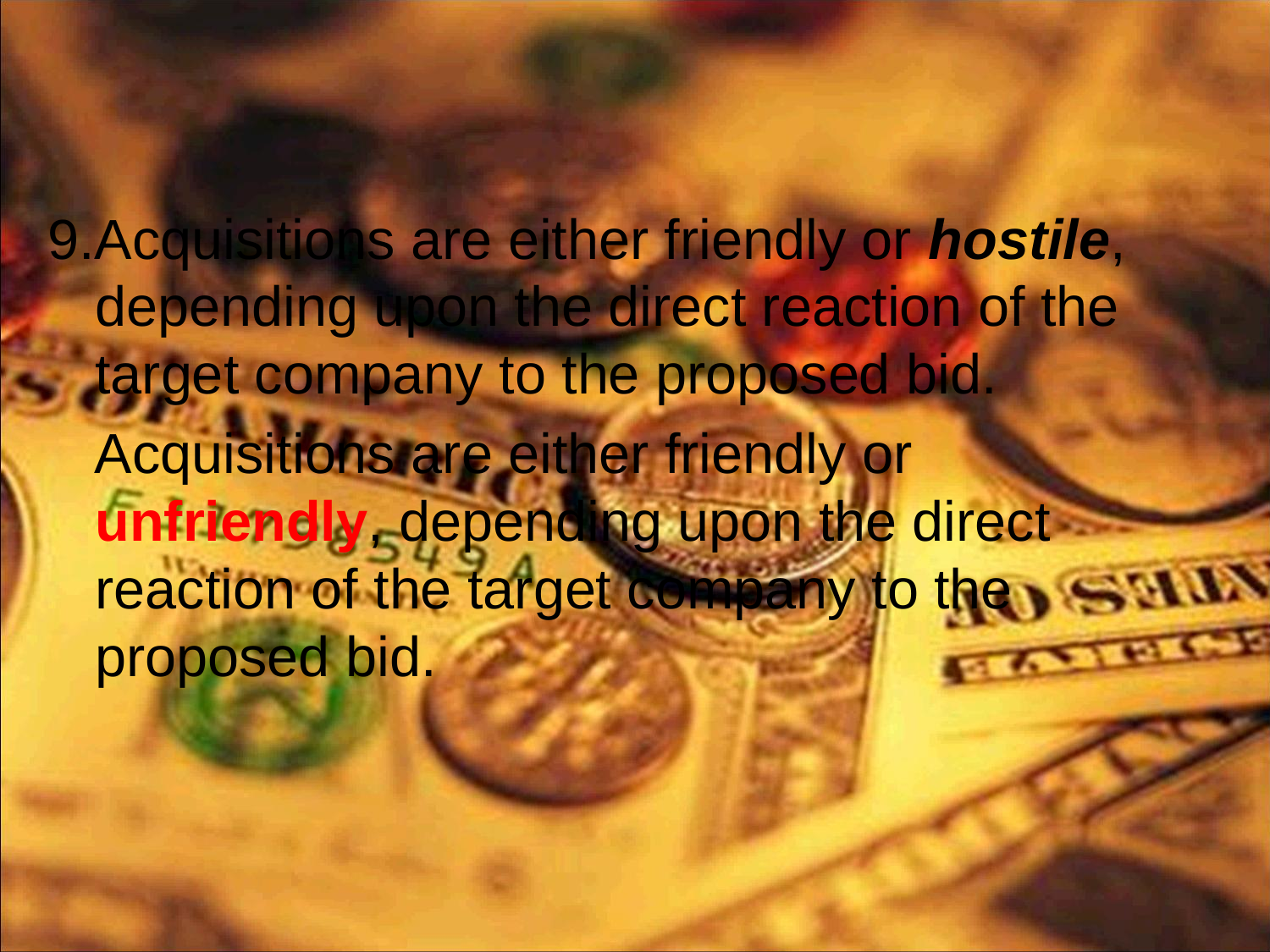

9.Acquisitions are either friendly or hostile, depending upon the direct reaction of the target company to the proposed bid.
   Acquisitions are either friendly or unfriendly, depending upon the direct reaction of the target company to the proposed bid.